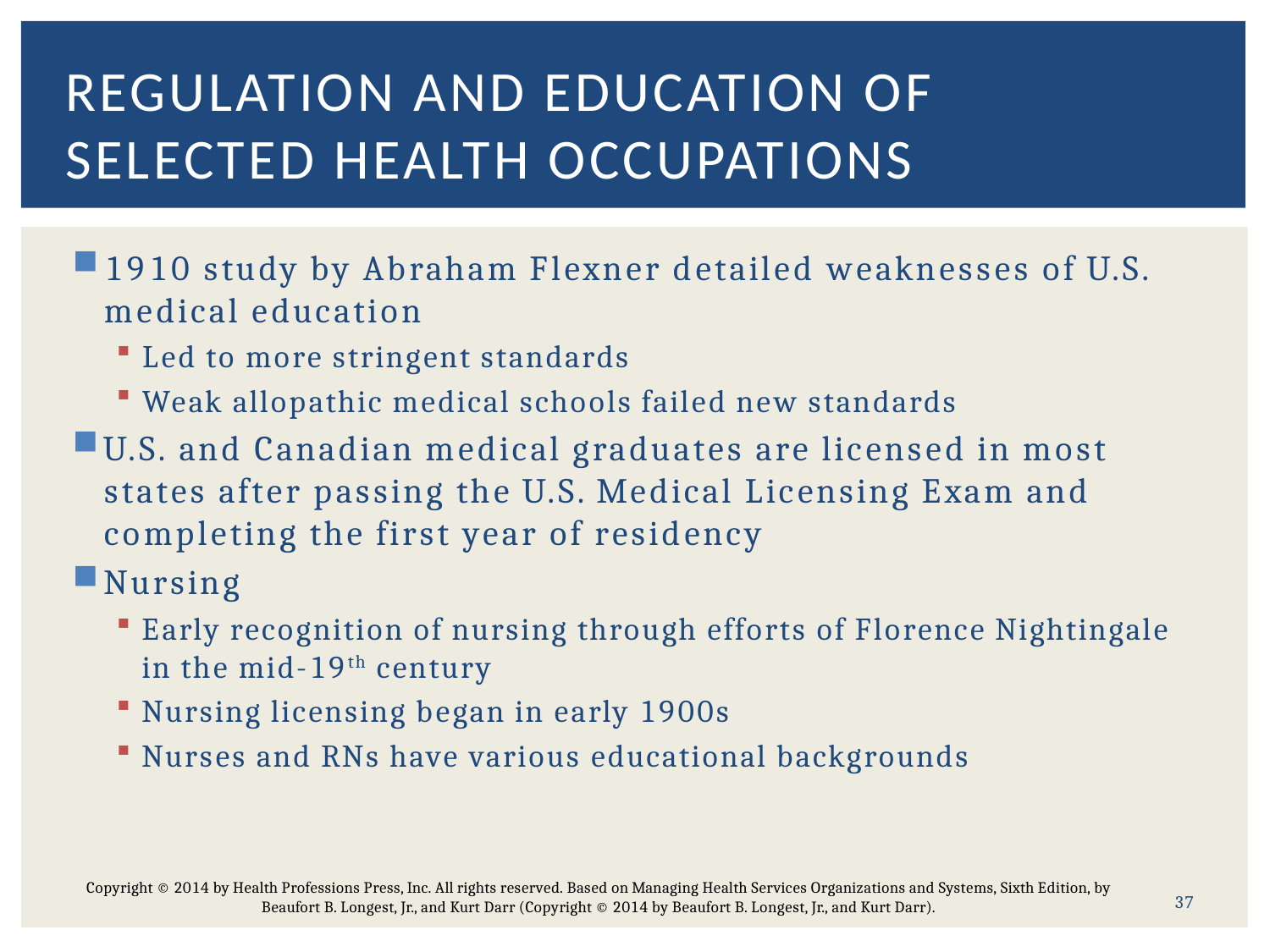

# Regulation and Education of Selected Health Occupations
1910 study by Abraham Flexner detailed weaknesses of U.S. medical education
Led to more stringent standards
Weak allopathic medical schools failed new standards
U.S. and Canadian medical graduates are licensed in most states after passing the U.S. Medical Licensing Exam and completing the first year of residency
Nursing
Early recognition of nursing through efforts of Florence Nightingale in the mid-19th century
Nursing licensing began in early 1900s
Nurses and RNs have various educational backgrounds
Copyright © 2014 by Health Professions Press, Inc. All rights reserved. Based on Managing Health Services Organizations and Systems, Sixth Edition, by Beaufort B. Longest, Jr., and Kurt Darr (Copyright © 2014 by Beaufort B. Longest, Jr., and Kurt Darr).
37